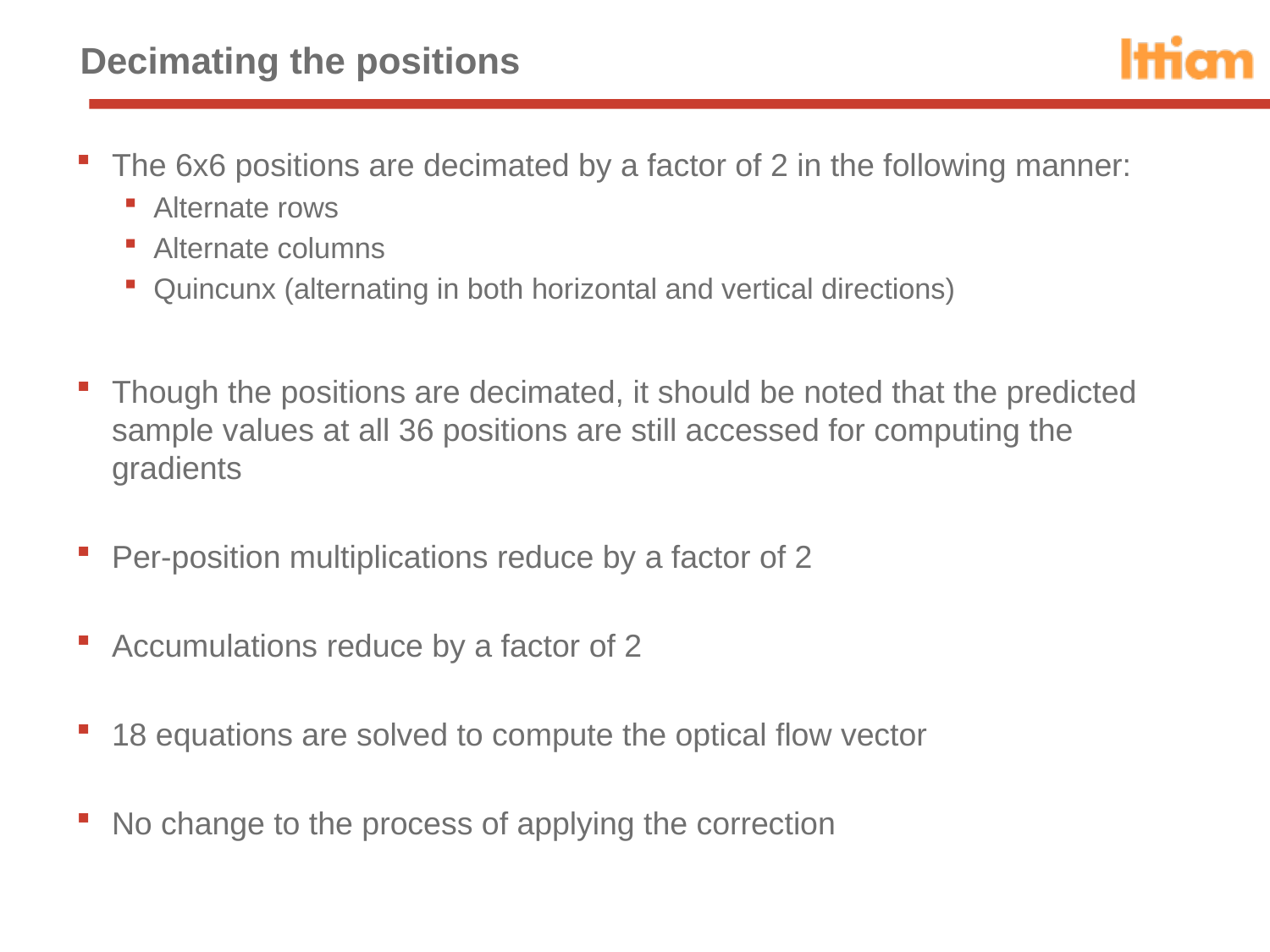

# Decimating the positions
The 6x6 positions are decimated by a factor of 2 in the following manner:
Alternate rows
Alternate columns
Quincunx (alternating in both horizontal and vertical directions)

Though the positions are decimated, it should be noted that the predicted sample values at all 36 positions are still accessed for computing the gradients

Per-position multiplications reduce by a factor of 2

Accumulations reduce by a factor of 2

18 equations are solved to compute the optical flow vector

No change to the process of applying the correction